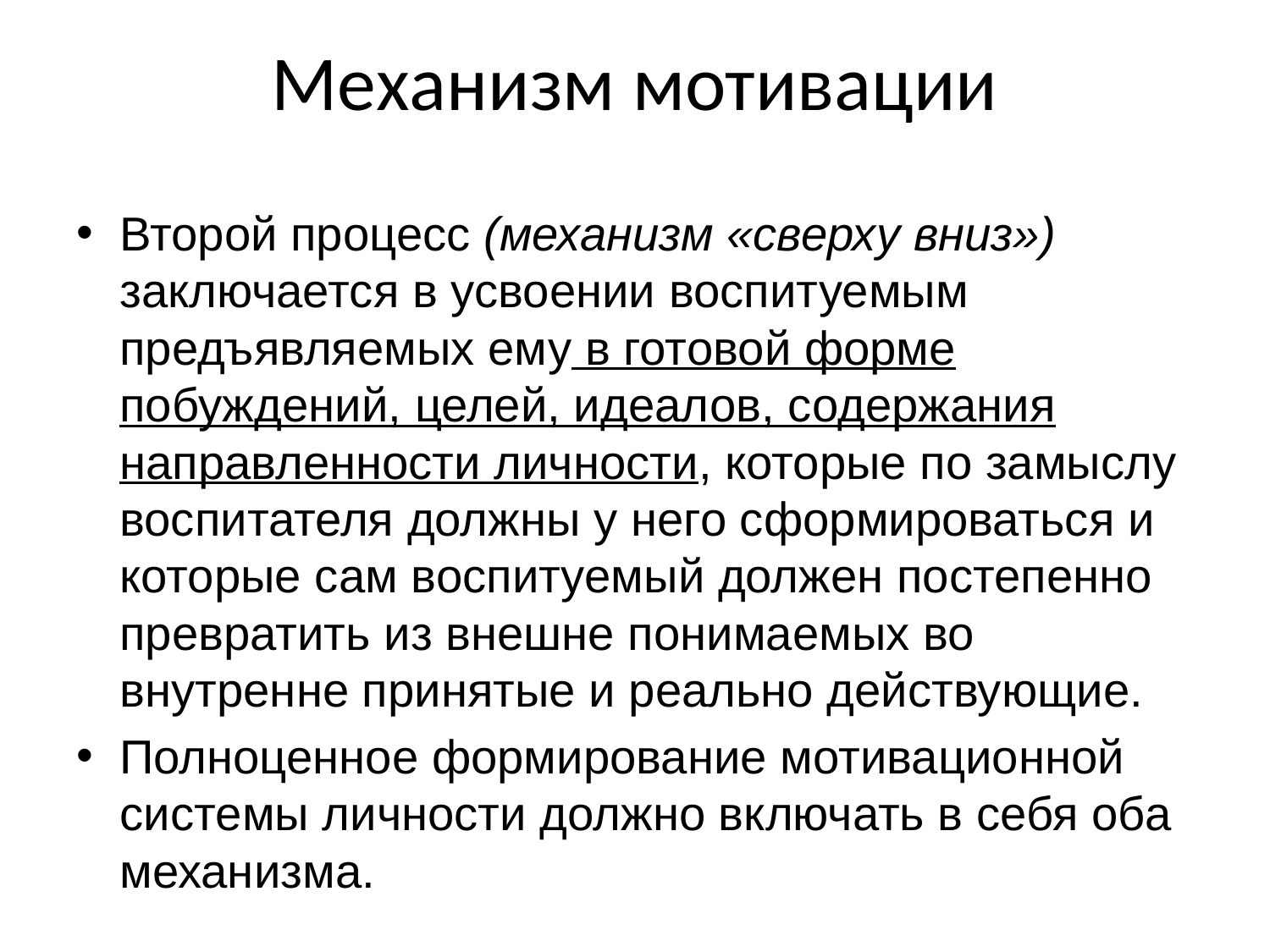

# Механизм мотивации
Второй процесс (механизм «сверху вниз») заключается в усвоении воспитуемым предъявляемых ему в готовой форме побуждений, целей, идеалов, содержания направленности личности, которые по замыслу воспитателя должны у него сформироваться и которые сам воспитуемый должен постепенно превратить из внешне понимаемых во внутренне принятые и реально действующие.
Полноценное формирование мотивационной системы личности должно включать в себя оба механизма.